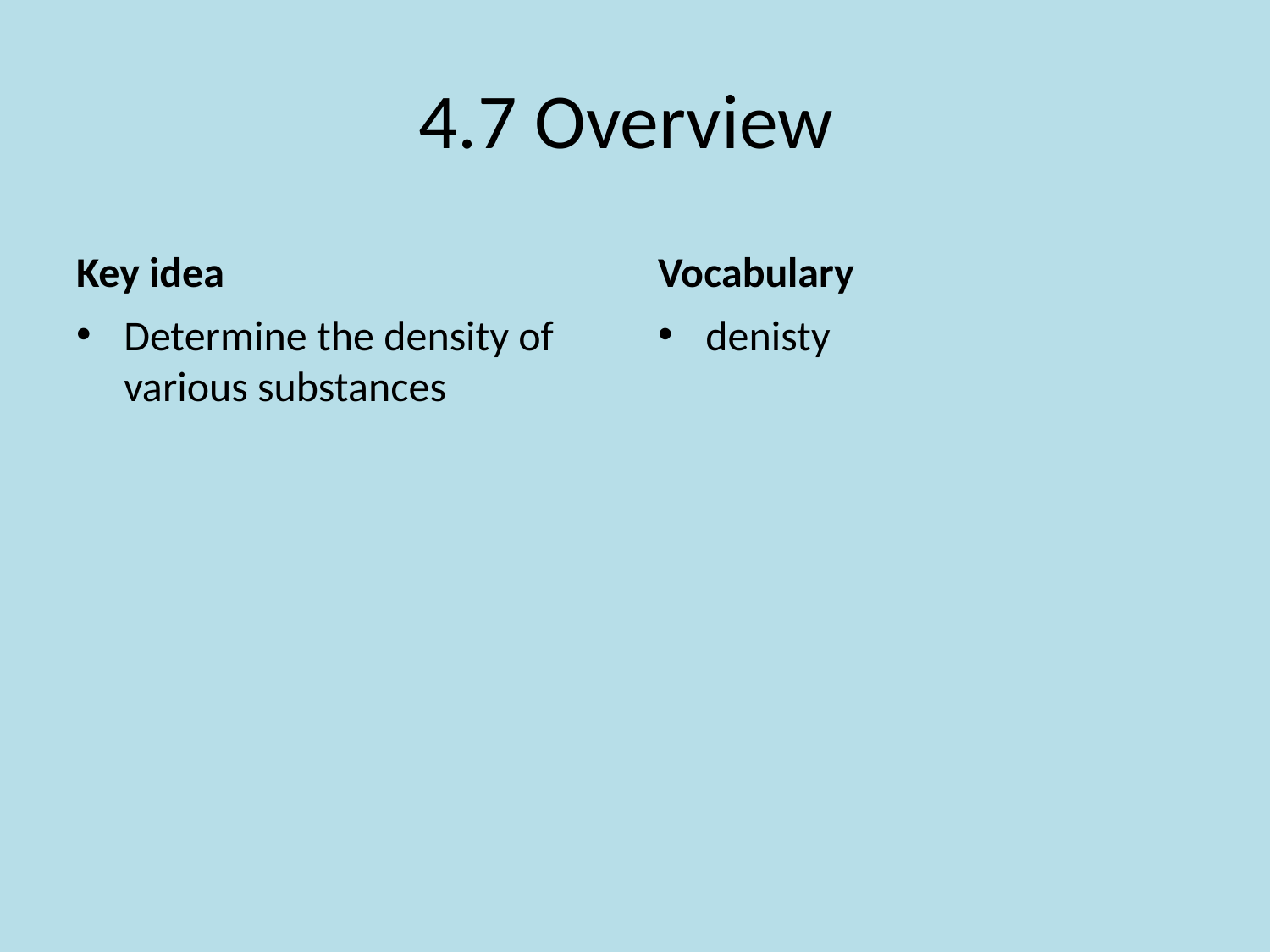

# 4.7 Overview
Key idea
Vocabulary
Determine the density of various substances
denisty